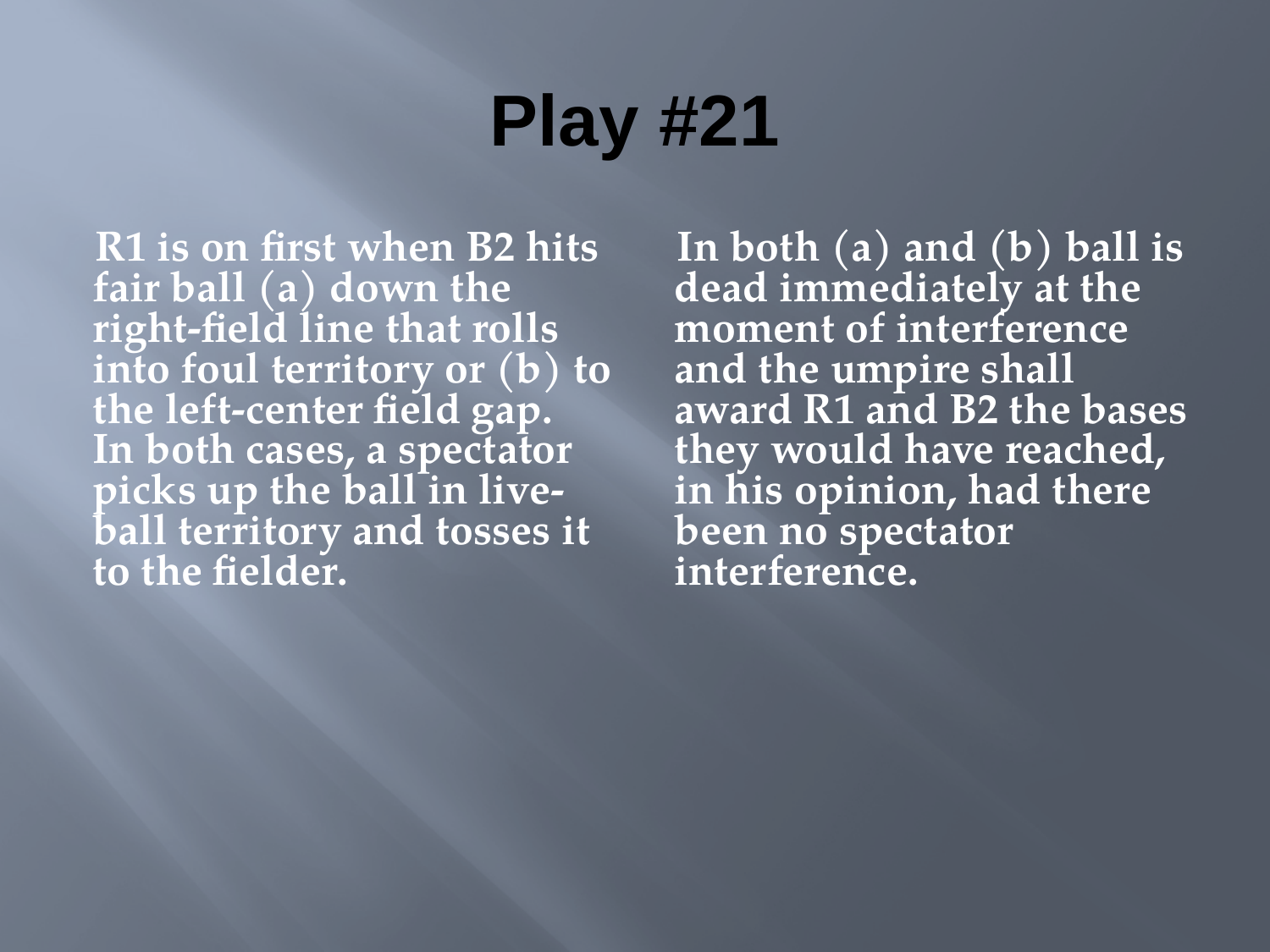

# Play #21
R1 is on first when B2 hits fair ball (a) down the right-field line that rolls into foul territory or (b) to the left-center field gap.  In both cases, a spectator picks up the ball in live-ball territory and tosses it to the fielder.
In both (a) and (b) ball is dead immediately at the moment of interference and the umpire shall award R1 and B2 the bases they would have reached, in his opinion, had there been no spectator interference.